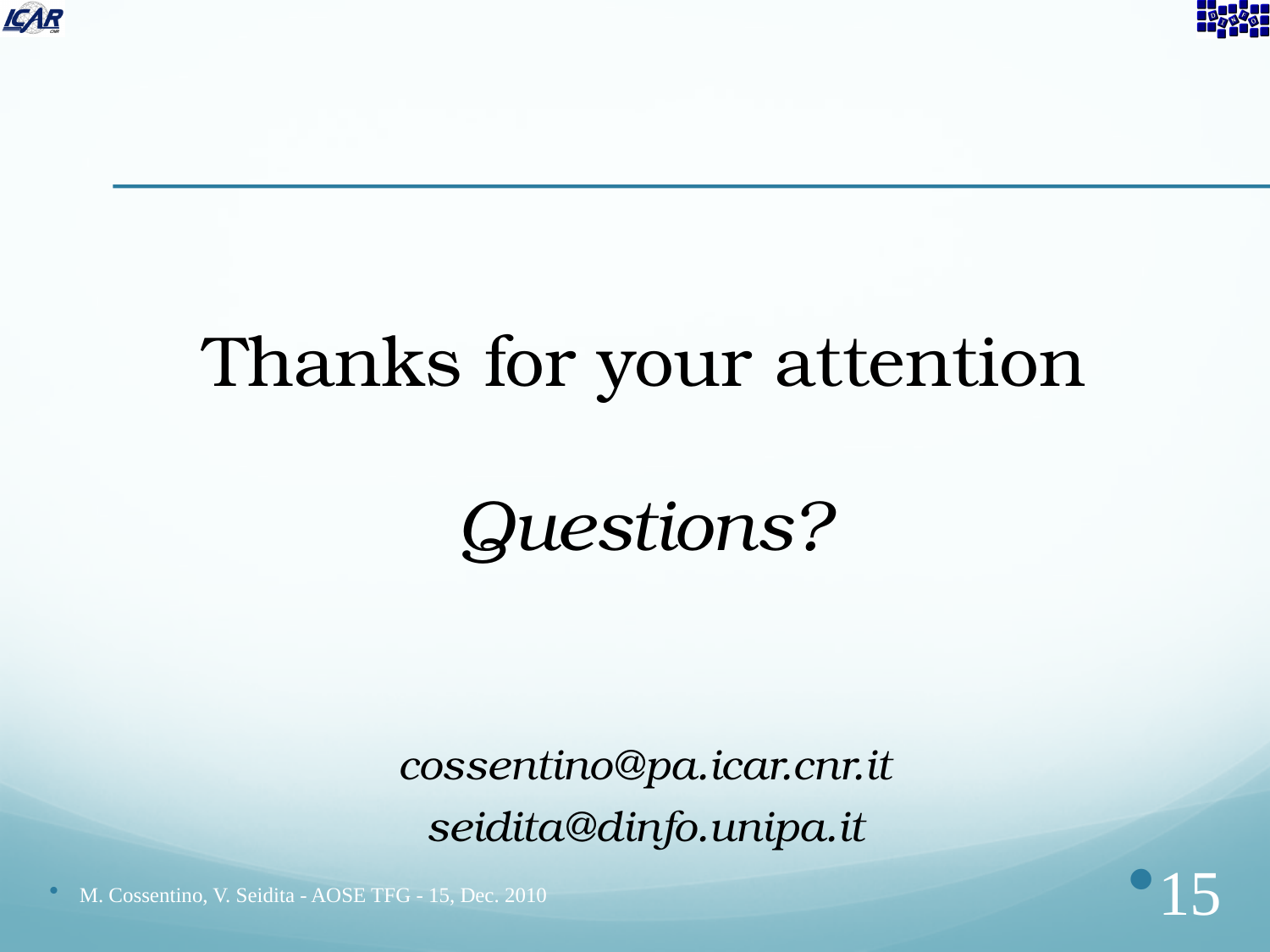

Thanks for your attention

Questions?

cossentino@pa.icar.cnr.it
seidita@dinfo.unipa.it
M. Cossentino, V. Seidita - AOSE TFG - 15, Dec. 2010
15